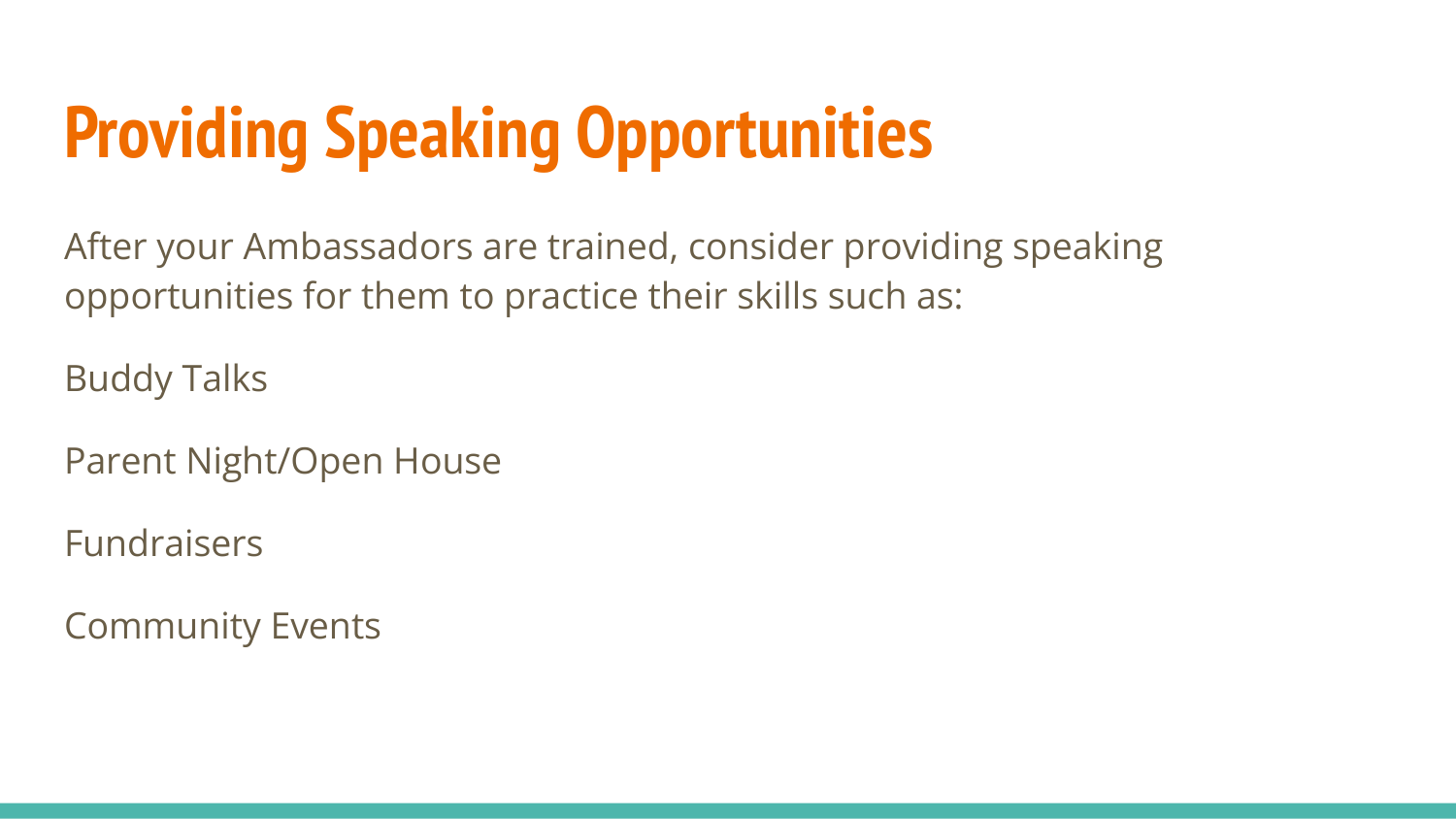

# Providing Speaking Opportunities
After your Ambassadors are trained, consider providing speaking opportunities for them to practice their skills such as:
Buddy Talks
Parent Night/Open House
Fundraisers
Community Events